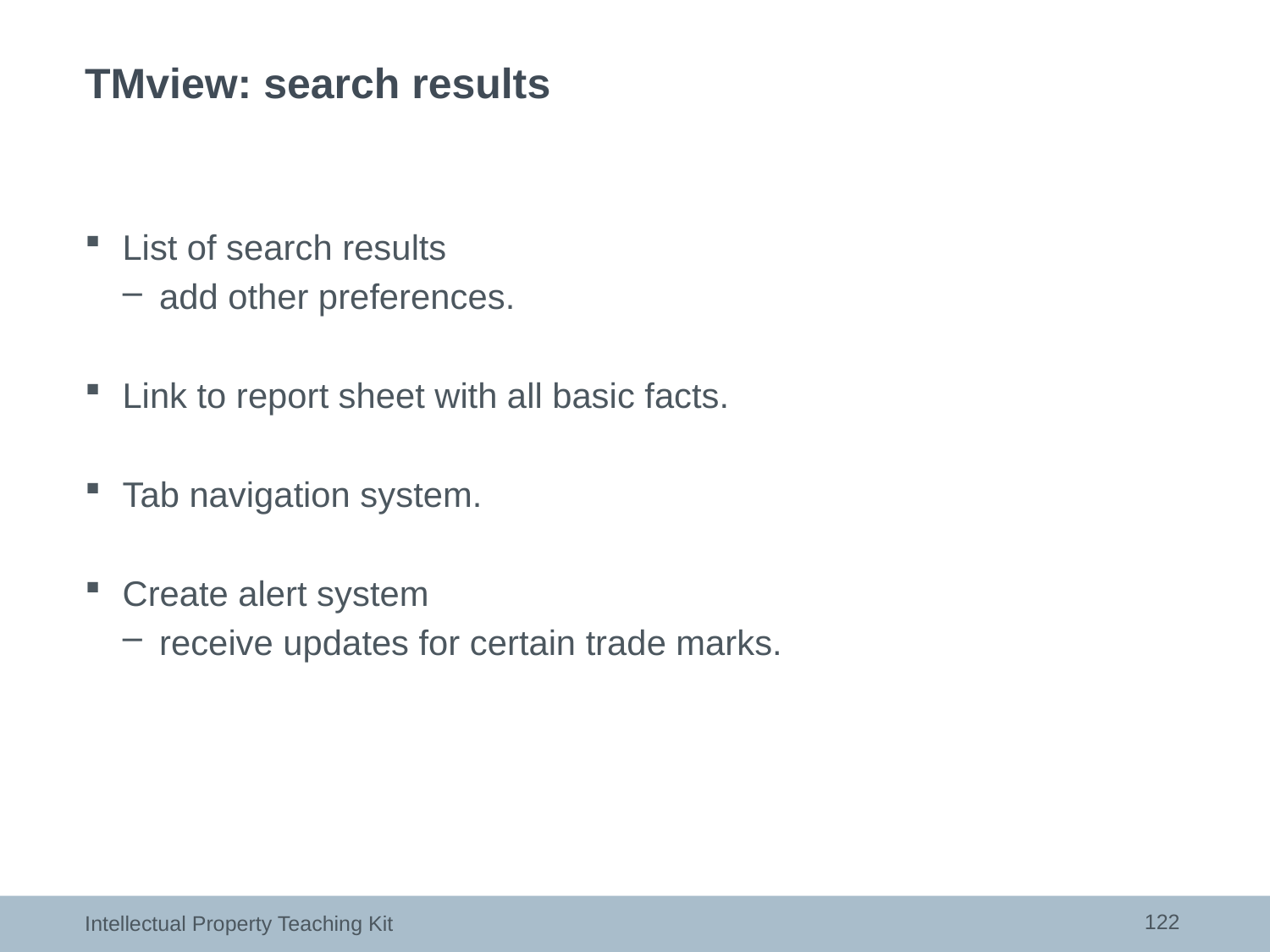

# TMview: search results
List of search results
add other preferences.

Link to report sheet with all basic facts.

Tab navigation system.

Create alert system
receive updates for certain trade marks.
122
Intellectual Property Teaching Kit